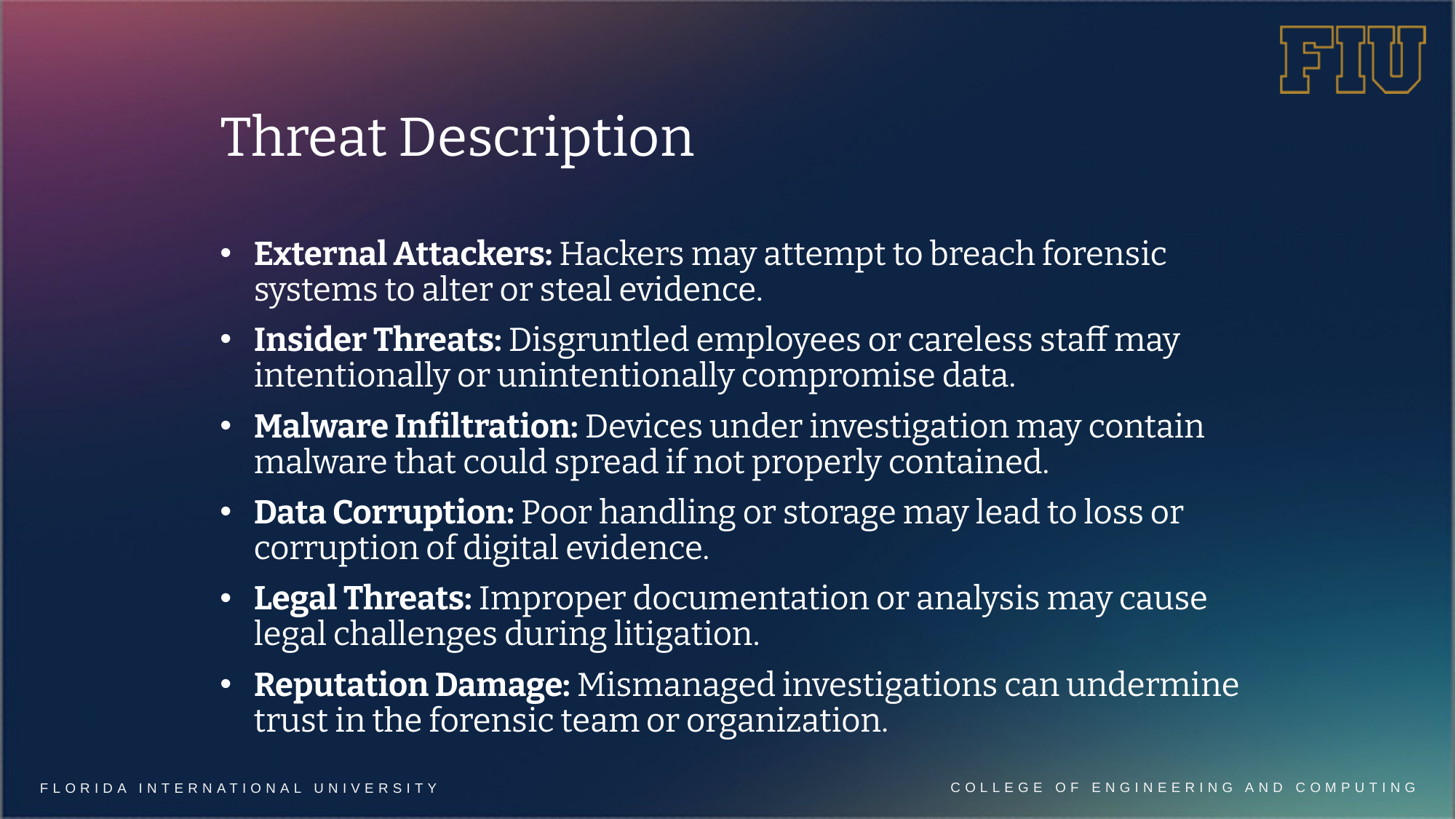

# Threat Description
External Attackers: Hackers may attempt to breach forensic systems to alter or steal evidence.
Insider Threats: Disgruntled employees or careless staff may intentionally or unintentionally compromise data.
Malware Infiltration: Devices under investigation may contain malware that could spread if not properly contained.
Data Corruption: Poor handling or storage may lead to loss or corruption of digital evidence.
Legal Threats: Improper documentation or analysis may cause legal challenges during litigation.
Reputation Damage: Mismanaged investigations can undermine trust in the forensic team or organization.